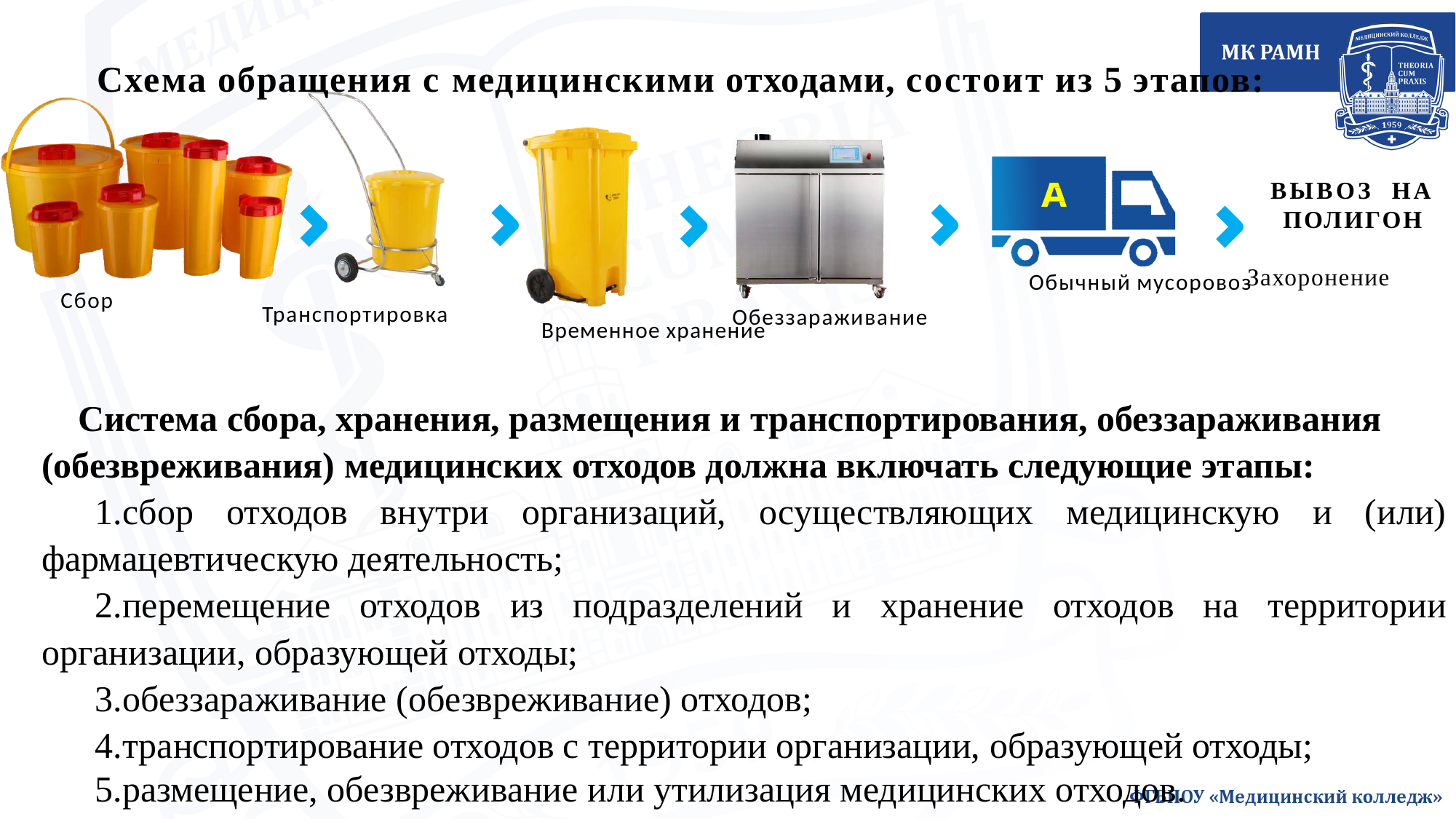

# Схема обращения с медицинскими отходами, состоит из 5 этапов:

ВЫВОЗ  НА ПОЛИГОН

Захоронение

Обычный мусоровоз
Сбор
Транспортировка
Обеззараживание
Временное хранение
Система сбора, хранения, размещения и транспортирования, обеззараживания (обезвреживания) медицинских отходов должна включать следующие этапы:
сбор отходов внутри организаций, осуществляющих медицинскую и (или) фармацевтическую деятельность;
перемещение отходов из подразделений и хранение отходов на территории организации, образующей отходы;
обеззараживание (обезвреживание) отходов;
транспортирование отходов с территории организации, образующей отходы;
размещение, обезвреживание или утилизация медицинских отходов.